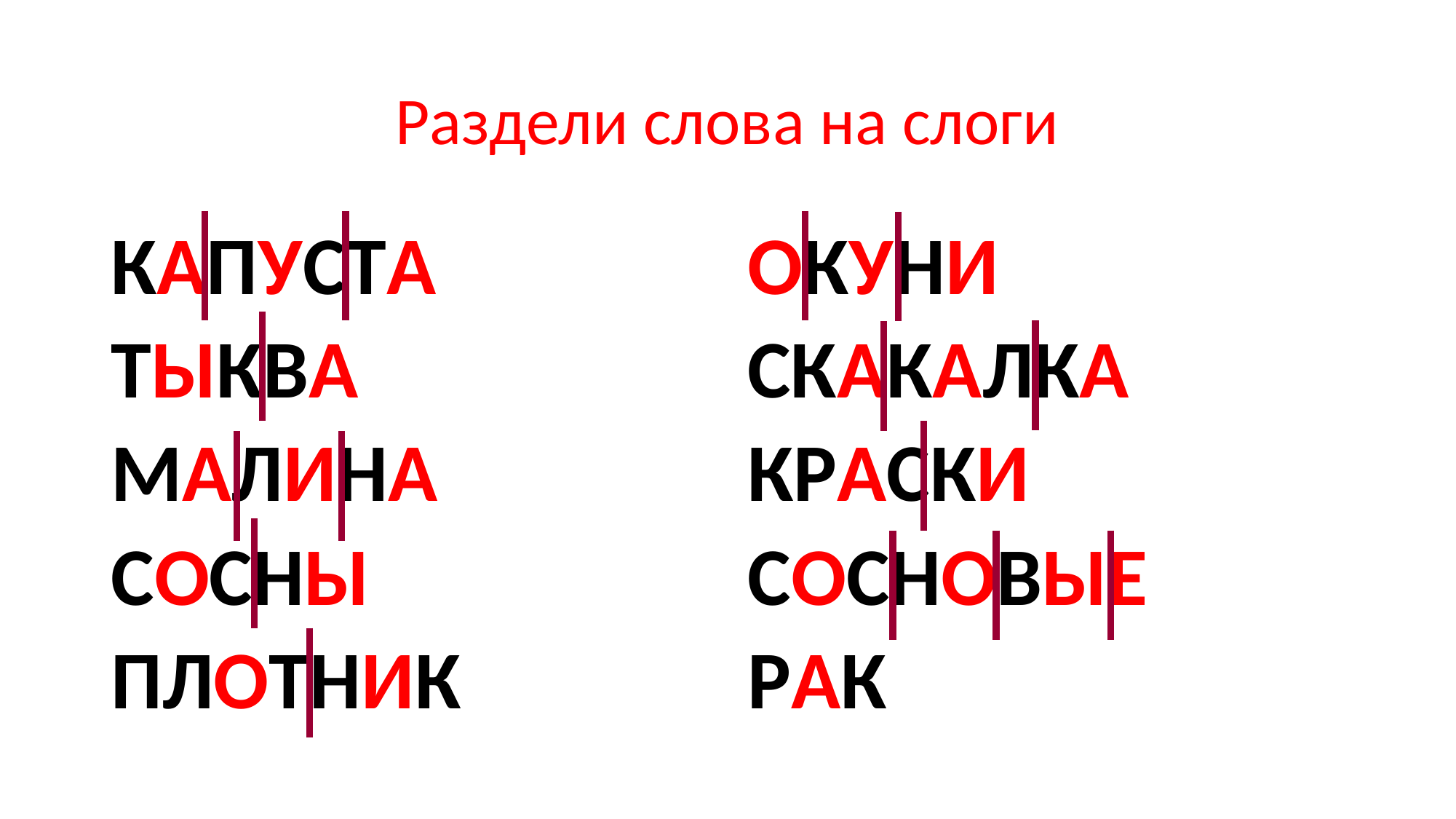

# Раздели слова на слоги
КАПУСТА
ТЫКВА
МАЛИНА
СОСНЫ
ПЛОТНИК

ОКУНИ
СКАКАЛКА
КРАСКИ
СОСНОВЫЕ
РАК